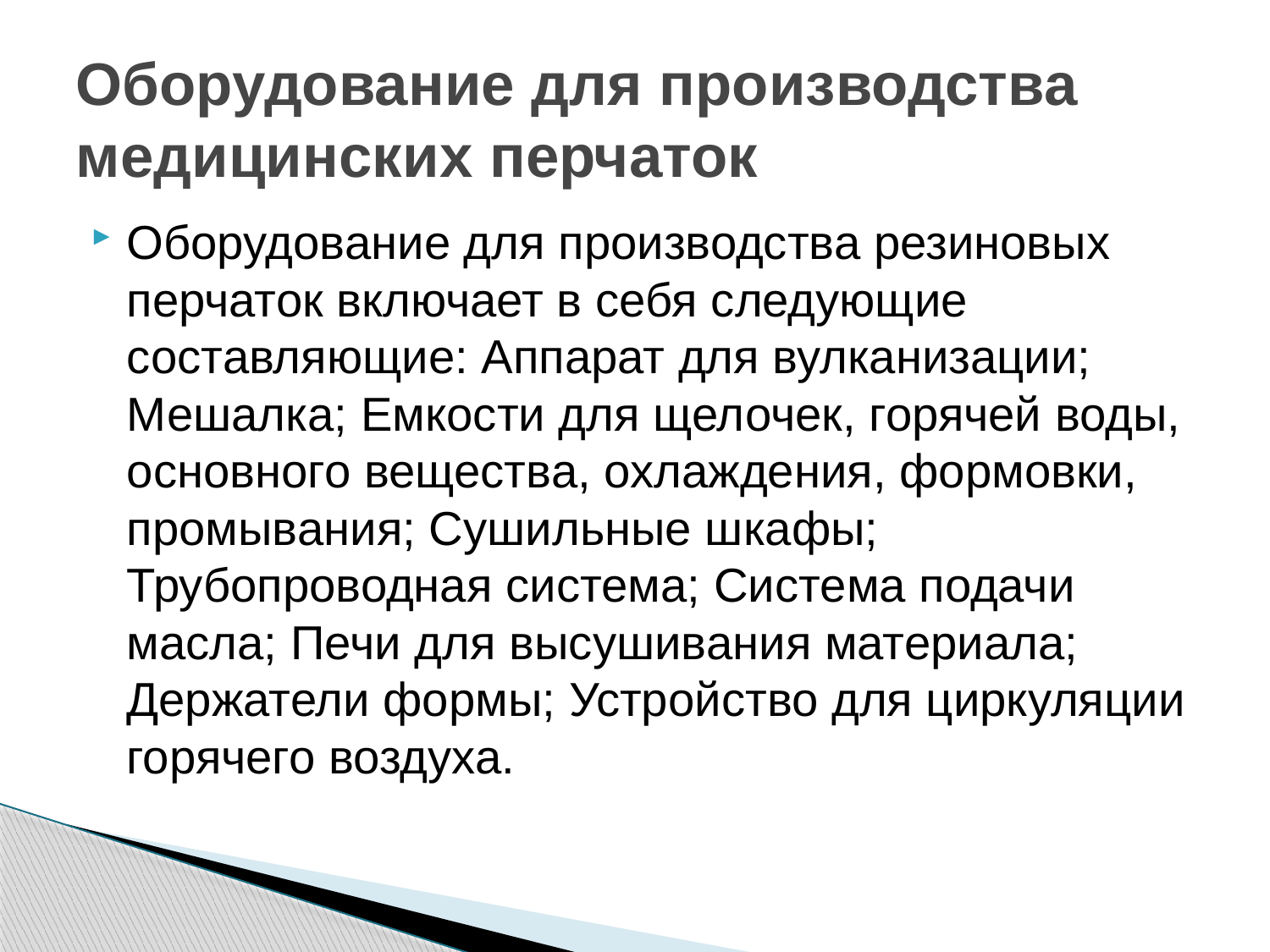

# Оборудование для производства медицинских перчаток
Оборудование для производства резиновых перчаток включает в себя следующие составляющие: Аппарат для вулканизации; Мешалка; Емкости для щелочек, горячей воды, основного вещества, охлаждения, формовки, промывания; Сушильные шкафы; Трубопроводная система; Система подачи масла; Печи для высушивания материала; Держатели формы; Устройство для циркуляции горячего воздуха.